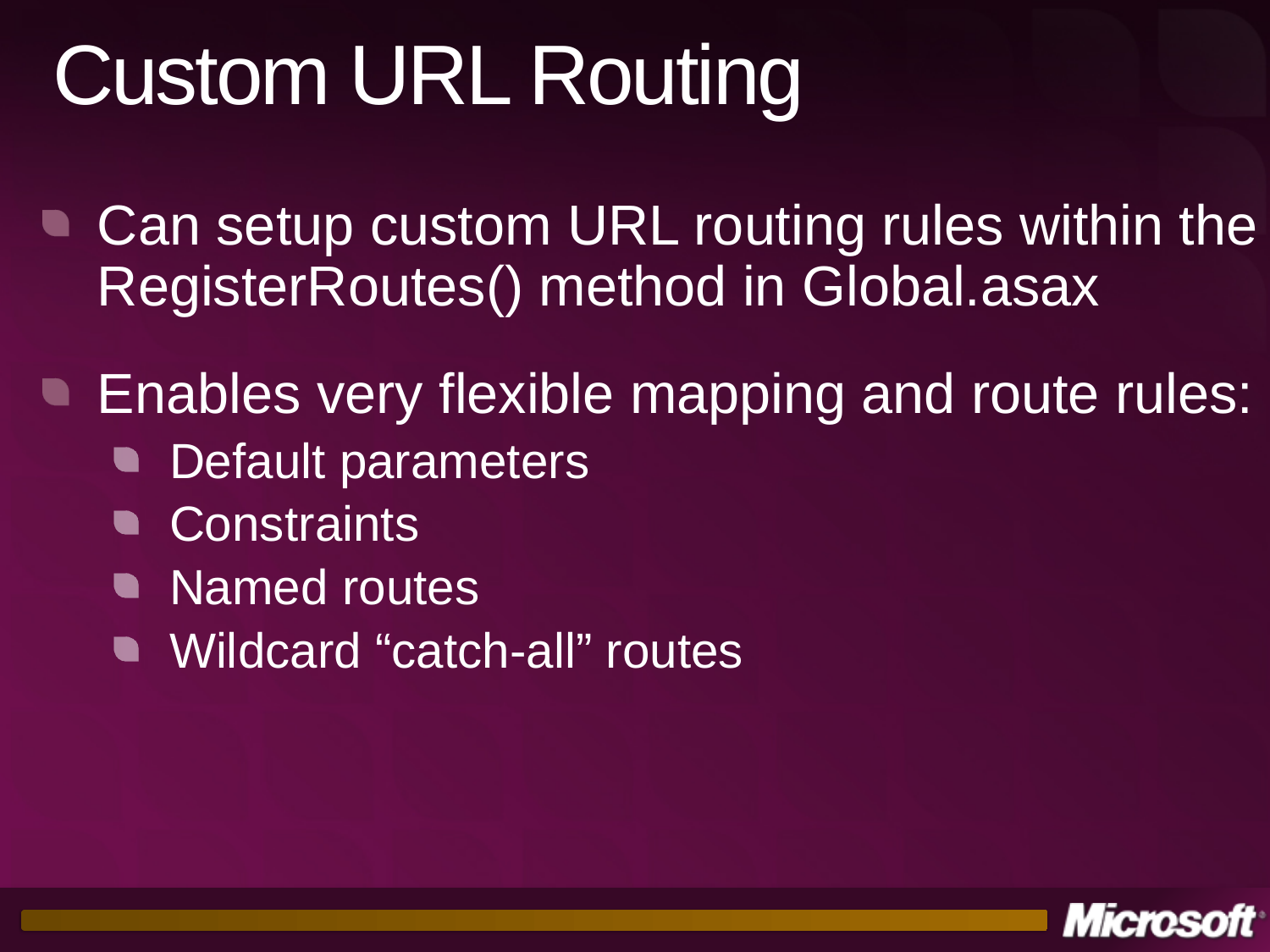

# Custom URL Routing
Can setup custom URL routing rules within the RegisterRoutes() method in Global.asax

Enables very flexible mapping and route rules:
Default parameters
Constraints
Named routes
Wildcard “catch-all” routes